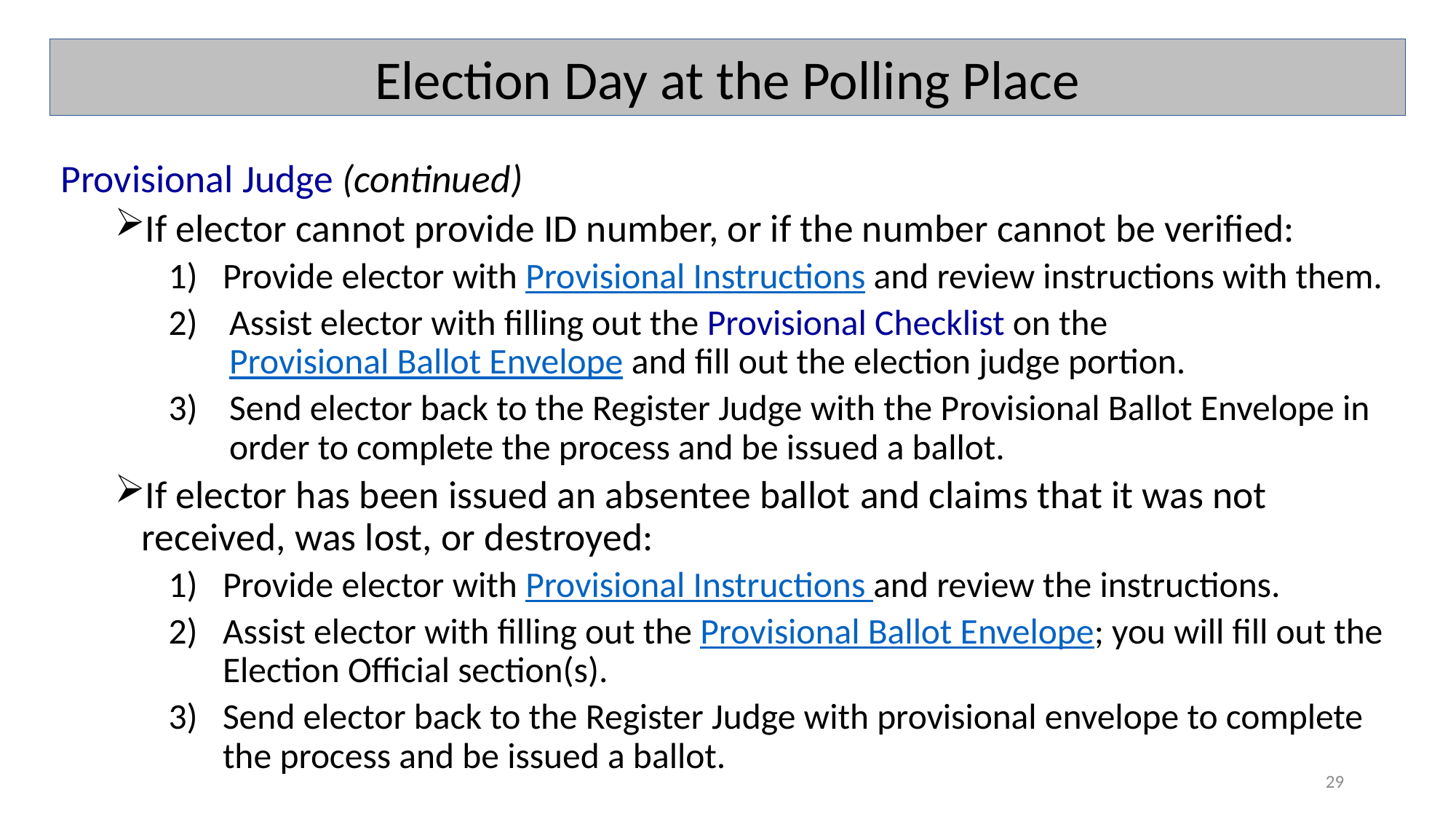

Election Day at the Polling Place
Provisional Judge (continued)
If elector cannot provide ID number, or if the number cannot be verified:
Provide elector with Provisional Instructions and review instructions with them.
Assist elector with filling out the Provisional Checklist on the Provisional Ballot Envelope and fill out the election judge portion.
Send elector back to the Register Judge with the Provisional Ballot Envelope in order to complete the process and be issued a ballot.
If elector has been issued an absentee ballot and claims that it was not received, was lost, or destroyed:
Provide elector with Provisional Instructions and review the instructions.
Assist elector with filling out the Provisional Ballot Envelope; you will fill out the Election Official section(s).
Send elector back to the Register Judge with provisional envelope to complete the process and be issued a ballot.

29